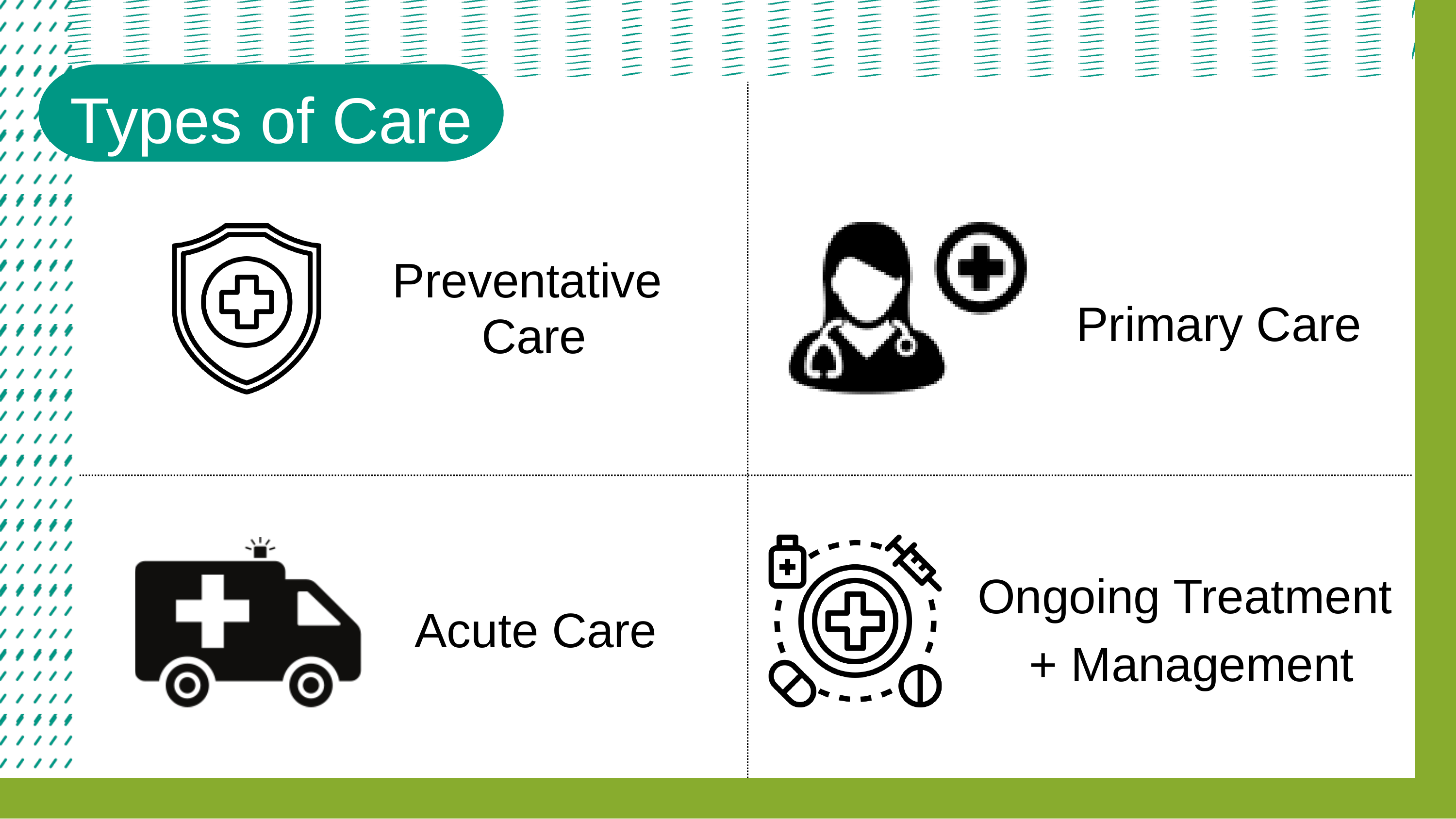

Types of Care

Primary Care
Preventative
Care

Ongoing Treatment
+ Management
Acute Care